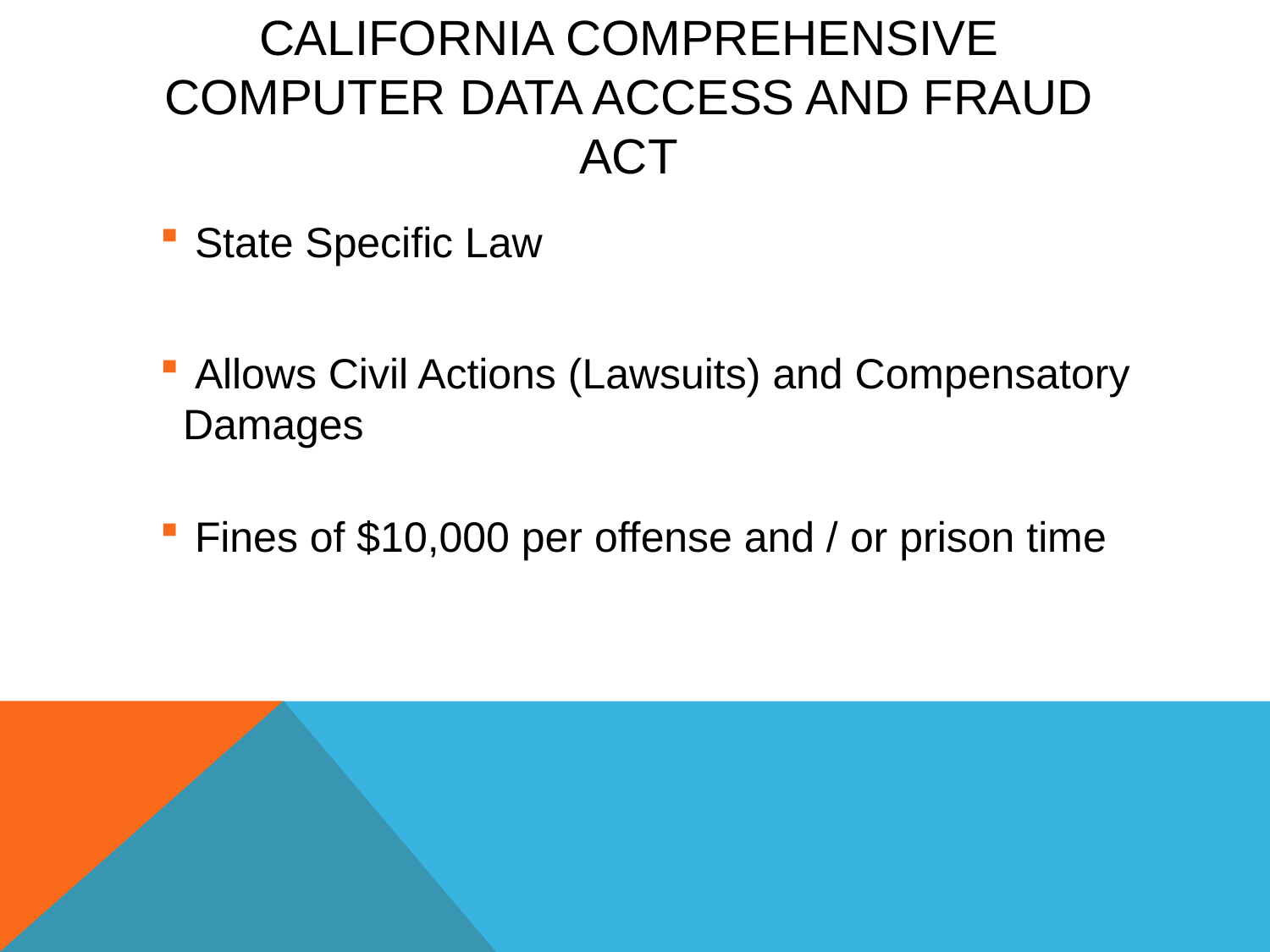

# California Comprehensive Computer Data Access and Fraud Act

 State Specific Law

 Allows Civil Actions (Lawsuits) and Compensatory Damages

 Fines of $10,000 per offense and / or prison time